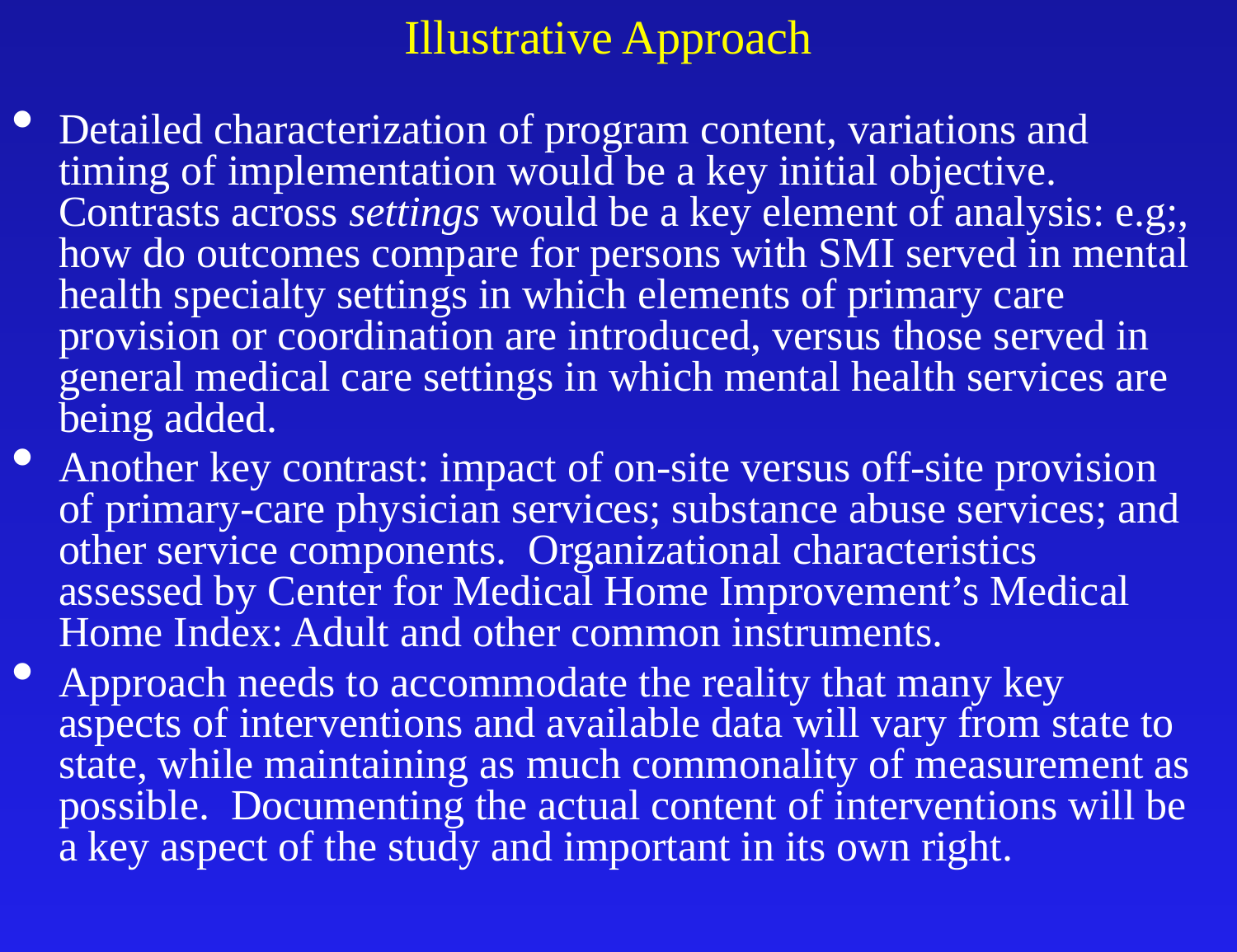

# Illustrative Approach
Detailed characterization of program content, variations and timing of implementation would be a key initial objective.  Contrasts across settings would be a key element of analysis: e.g;, how do outcomes compare for persons with SMI served in mental health specialty settings in which elements of primary care provision or coordination are introduced, versus those served in general medical care settings in which mental health services are being added.
Another key contrast: impact of on-site versus off-site provision of primary-care physician services; substance abuse services; and other service components.  Organizational characteristics assessed by Center for Medical Home Improvement’s Medical Home Index: Adult and other common instruments.
Approach needs to accommodate the reality that many key aspects of interventions and available data will vary from state to state, while maintaining as much commonality of measurement as possible.  Documenting the actual content of interventions will be a key aspect of the study and important in its own right.